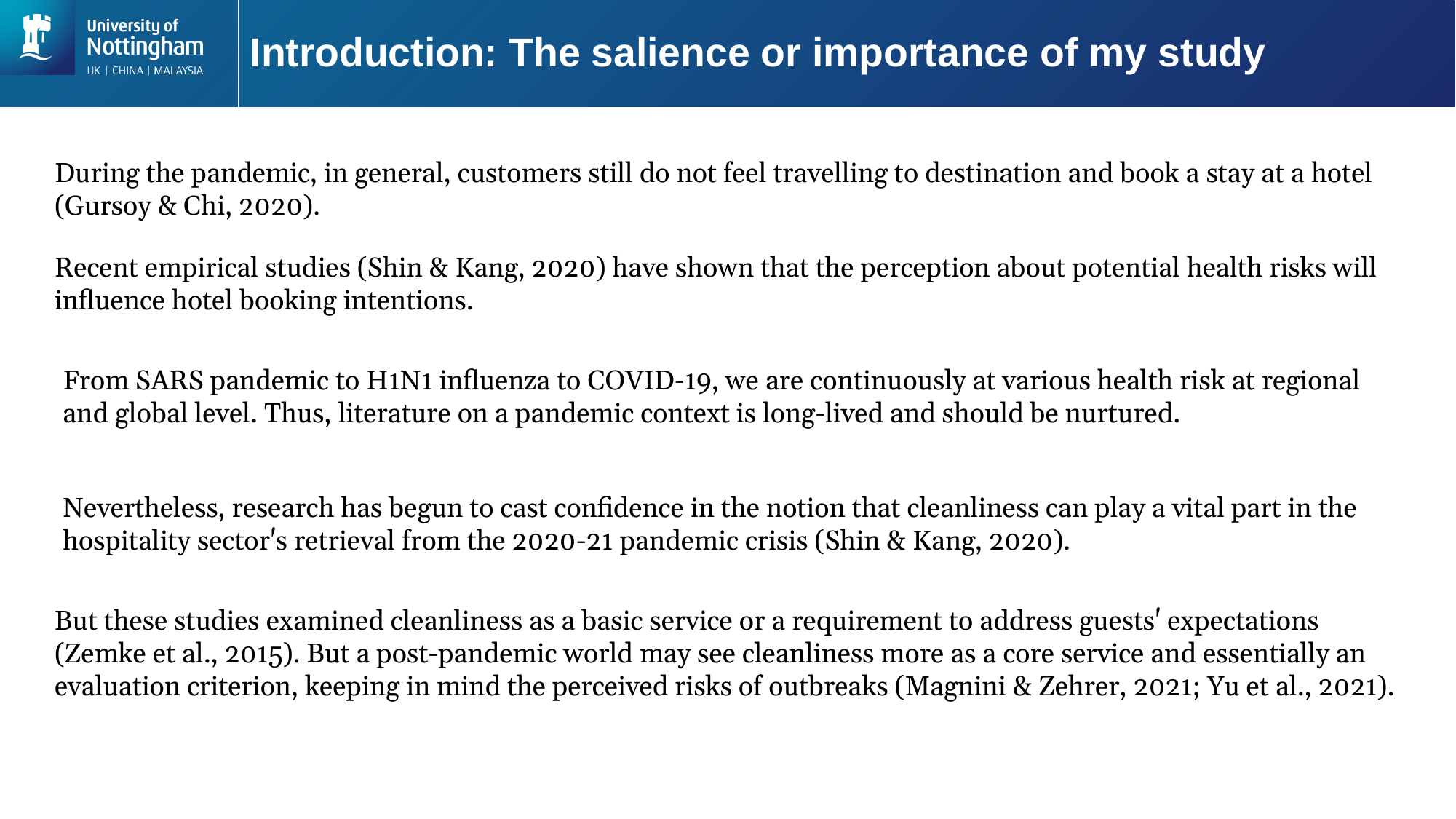

# Introduction: The salience or importance of my study
During the pandemic, in general, customers still do not feel travelling to destination and book a stay at a hotel (Gursoy & Chi, 2020).
Recent empirical studies (Shin & Kang, 2020) have shown that the perception about potential health risks will influence hotel booking intentions.
From SARS pandemic to H1N1 influenza to COVID-19, we are continuously at various health risk at regional and global level. Thus, literature on a pandemic context is long-lived and should be nurtured.
Nevertheless, research has begun to cast confidence in the notion that cleanliness can play a vital part in the hospitality sector's retrieval from the 2020-21 pandemic crisis (Shin & Kang, 2020).
But these studies examined cleanliness as a basic service or a requirement to address guests' expectations (Zemke et al., 2015). But a post-pandemic world may see cleanliness more as a core service and essentially an evaluation criterion, keeping in mind the perceived risks of outbreaks (Magnini & Zehrer, 2021; Yu et al., 2021).